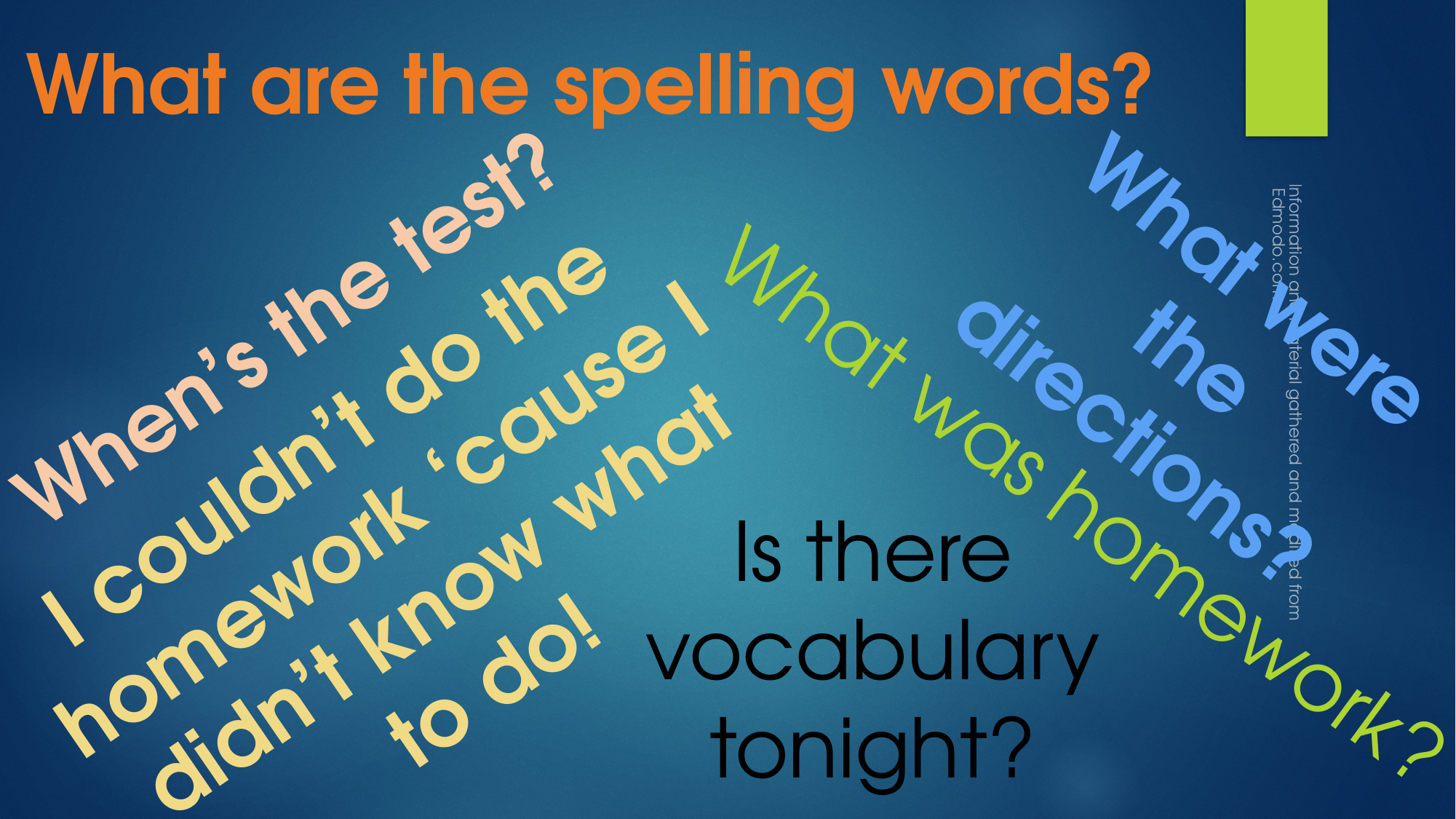

What are the spelling words?
What were the directions?
When’s the test?
I couldn’t do the homework ‘cause I didn’t know what to do!
Information and material gathered and modified from Edmodo.com
What was homework?
Is there vocabulary tonight?